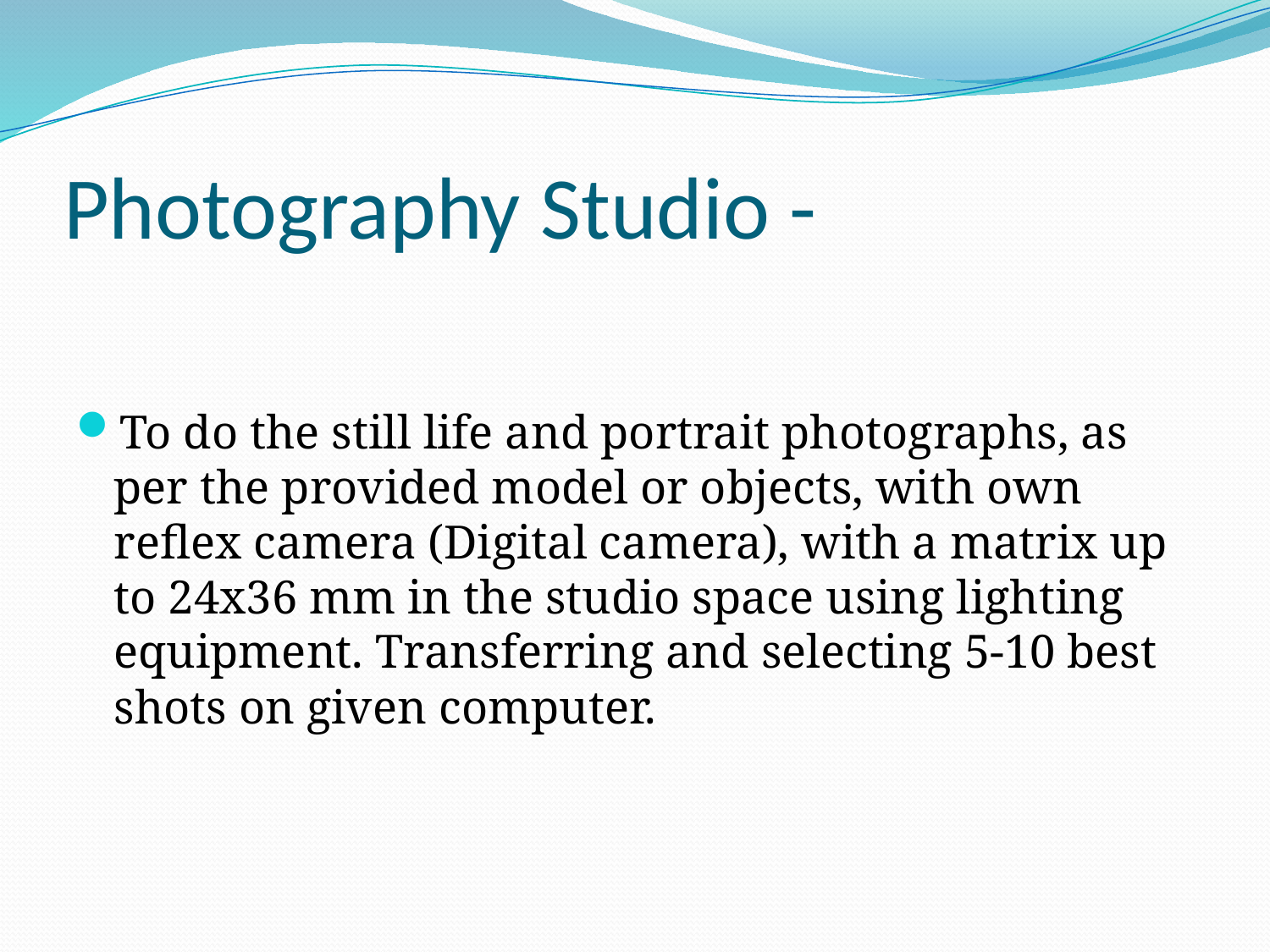

# Photography Studio -
To do the still life and portrait photographs, as per the provided model or objects, with own reflex camera (Digital camera), with a matrix up to 24x36 mm in the studio space using lighting equipment. Transferring and selecting 5-10 best shots on given computer.